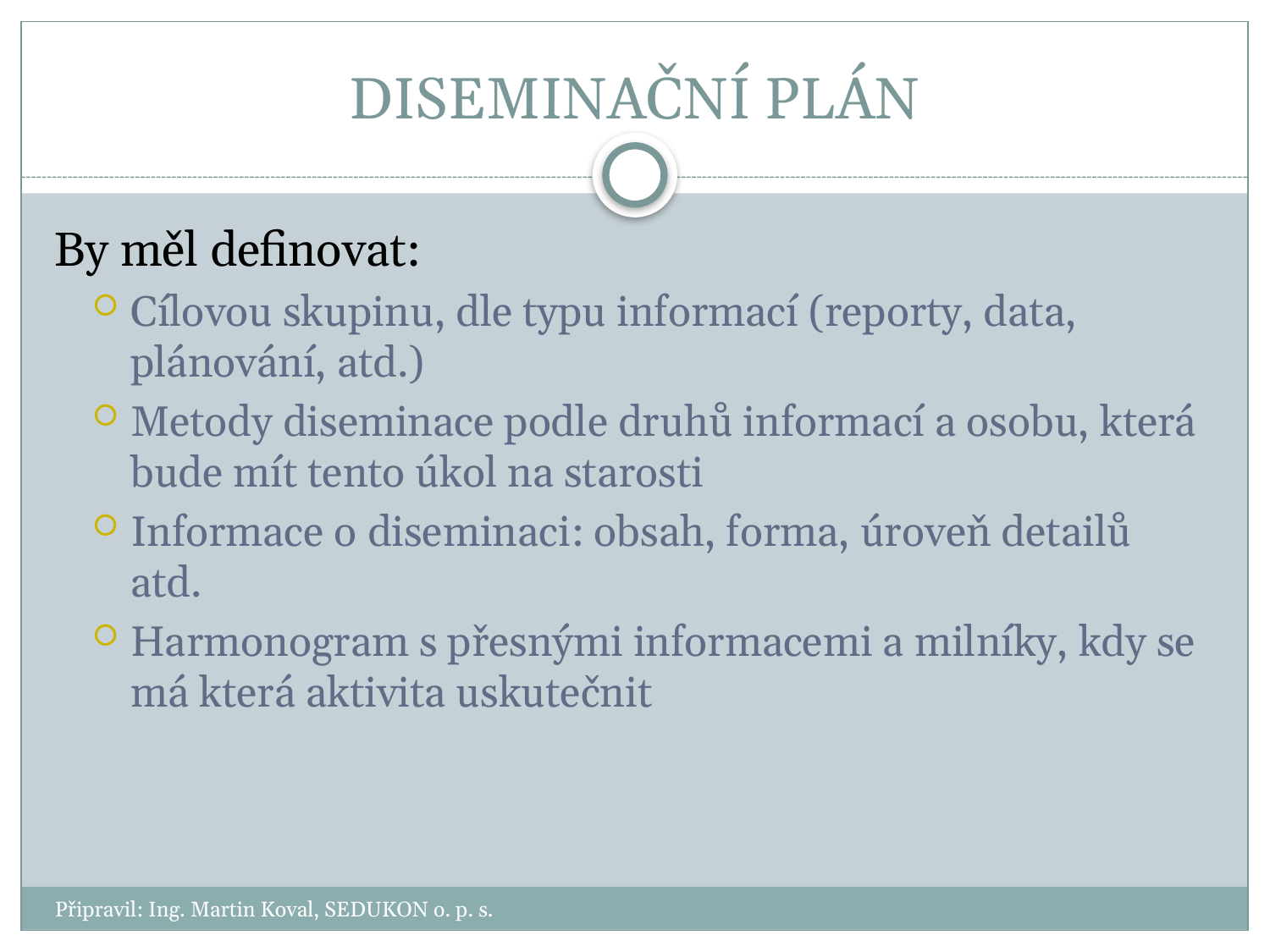

# DISEMINAČNÍ PLÁN
By měl definovat:
Cílovou skupinu, dle typu informací (reporty, data, plánování, atd.)
Metody diseminace podle druhů informací a osobu, která bude mít tento úkol na starosti
Informace o diseminaci: obsah, forma, úroveň detailů atd.
Harmonogram s přesnými informacemi a milníky, kdy se má která aktivita uskutečnit

Připravil: Ing. Martin Koval, SEDUKON o. p. s.